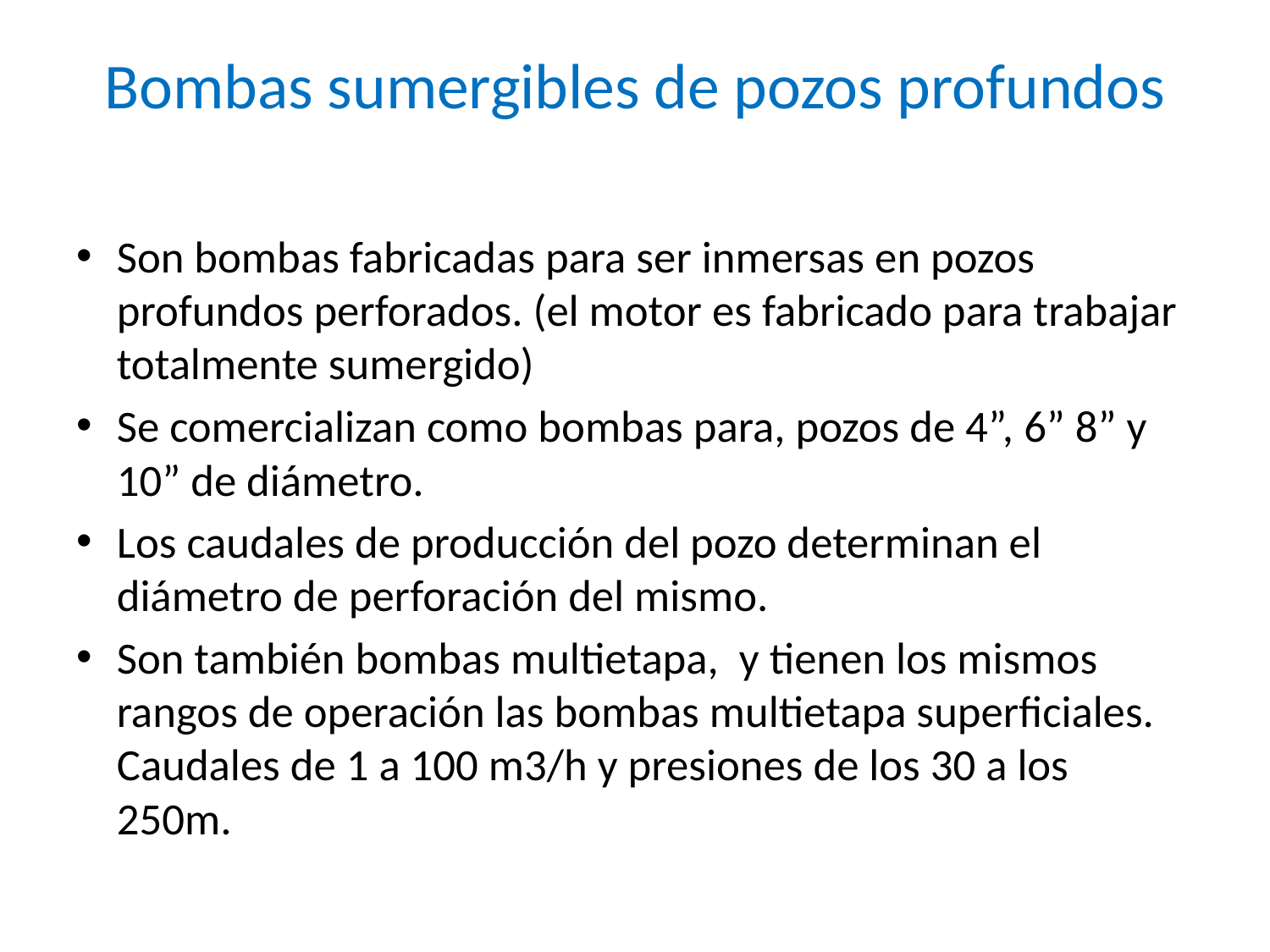

# Bombas sumergibles de pozos profundos
Son bombas fabricadas para ser inmersas en pozos profundos perforados. (el motor es fabricado para trabajar totalmente sumergido)
Se comercializan como bombas para, pozos de 4”, 6” 8” y 10” de diámetro.
Los caudales de producción del pozo determinan el diámetro de perforación del mismo.
Son también bombas multietapa,  y tienen los mismos rangos de operación las bombas multietapa superficiales. Caudales de 1 a 100 m3/h y presiones de los 30 a los 250m.